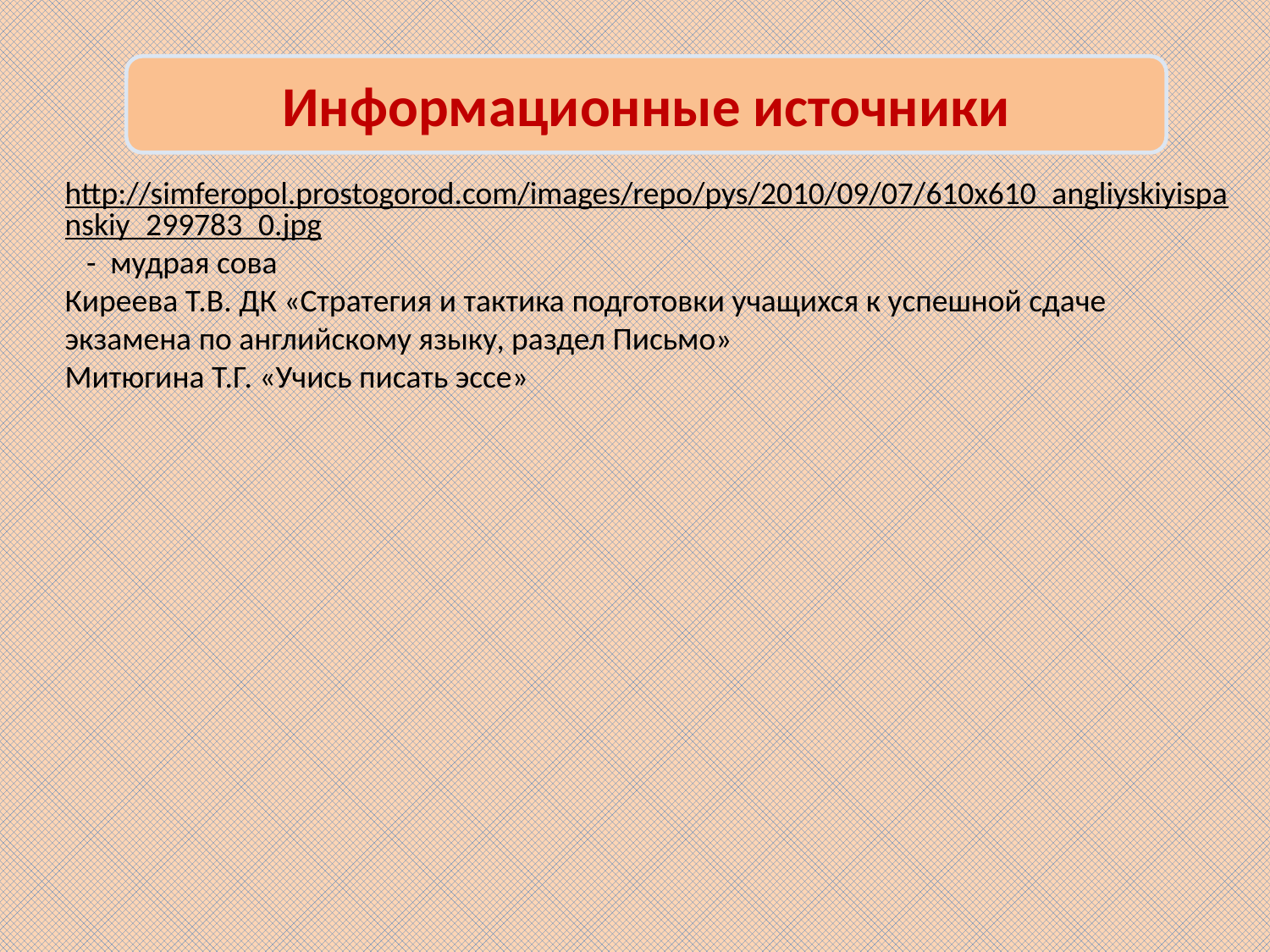

Информационные источники
http://simferopol.prostogorod.com/images/repo/pys/2010/09/07/610x610_angliyskiyispanskiy_299783_0.jpg   -  мудрая сова
Киреева Т.В. ДК «Стратегия и тактика подготовки учащихся к успешной сдаче экзамена по английскому языку, раздел Письмо»
Митюгина Т.Г. «Учись писать эссе»